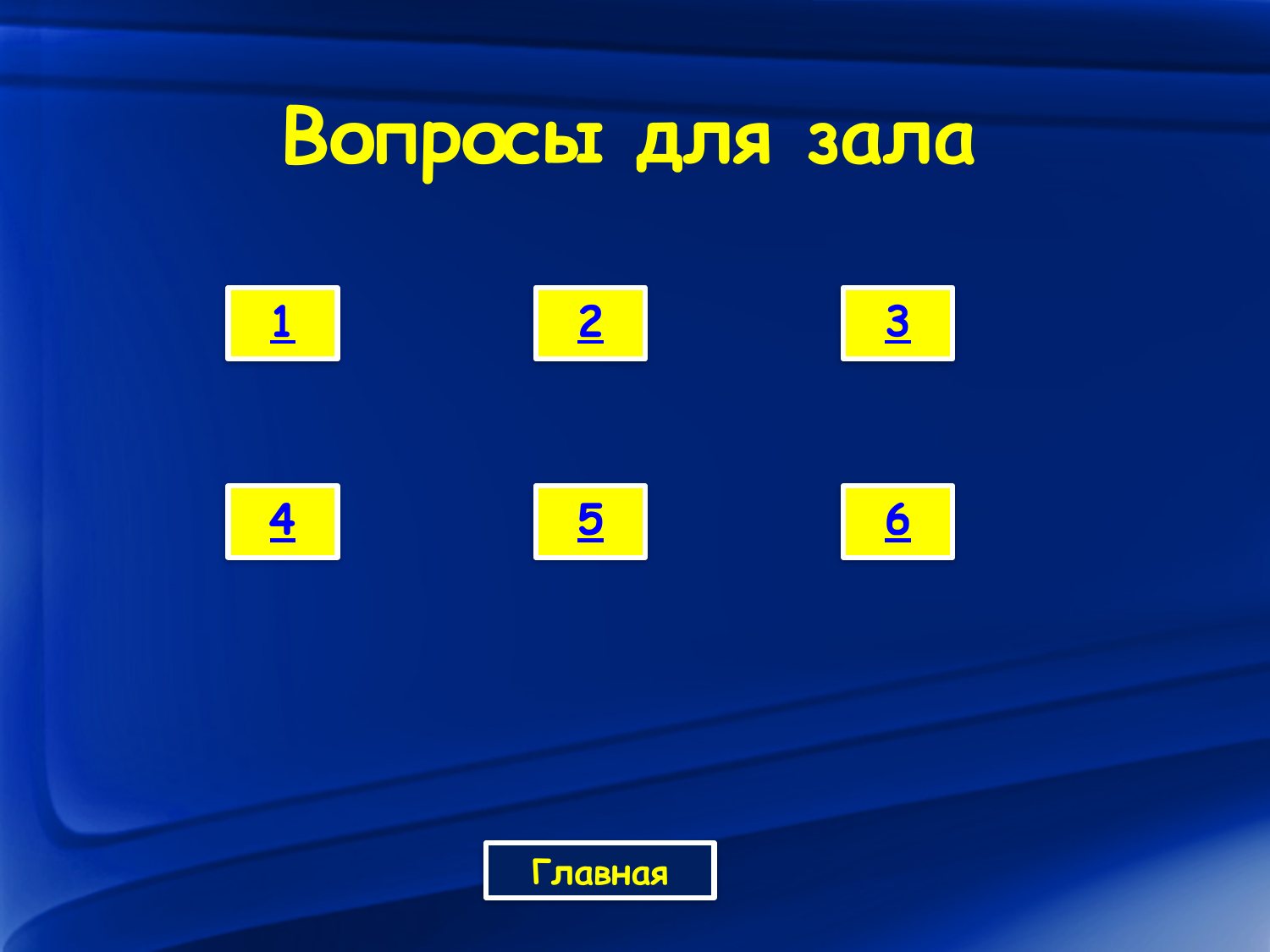

# Вопросы для зала
1
2
3
4
5
6
Главная